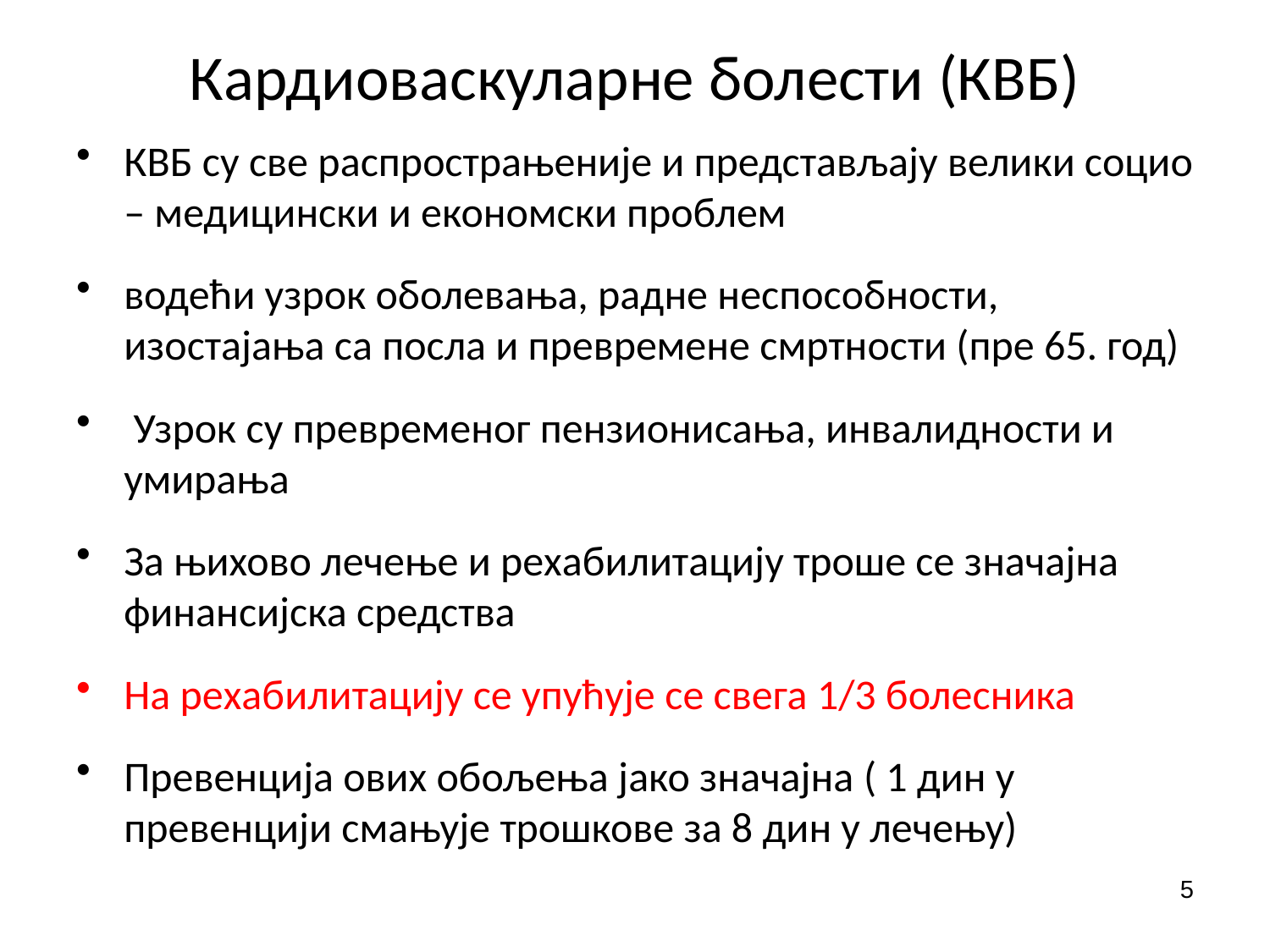

# Кардиоваскуларне болести (КВБ)
КВБ су све распрострањеније и представљају велики социо – медицински и економски проблем
водећи узрок оболевања, радне неспособности, изостајања са посла и превремене смртности (пре 65. год)
 Узрок су превременог пензионисања, инвалидности и умирања
За њихово лечење и рехабилитацију троше се значајна финансијска средства
На рехабилитацију се упућује се свега 1/3 болесника
Превенција ових обољења јако значајна ( 1 дин у превенцији смањује трошкове за 8 дин у лечењу)
5